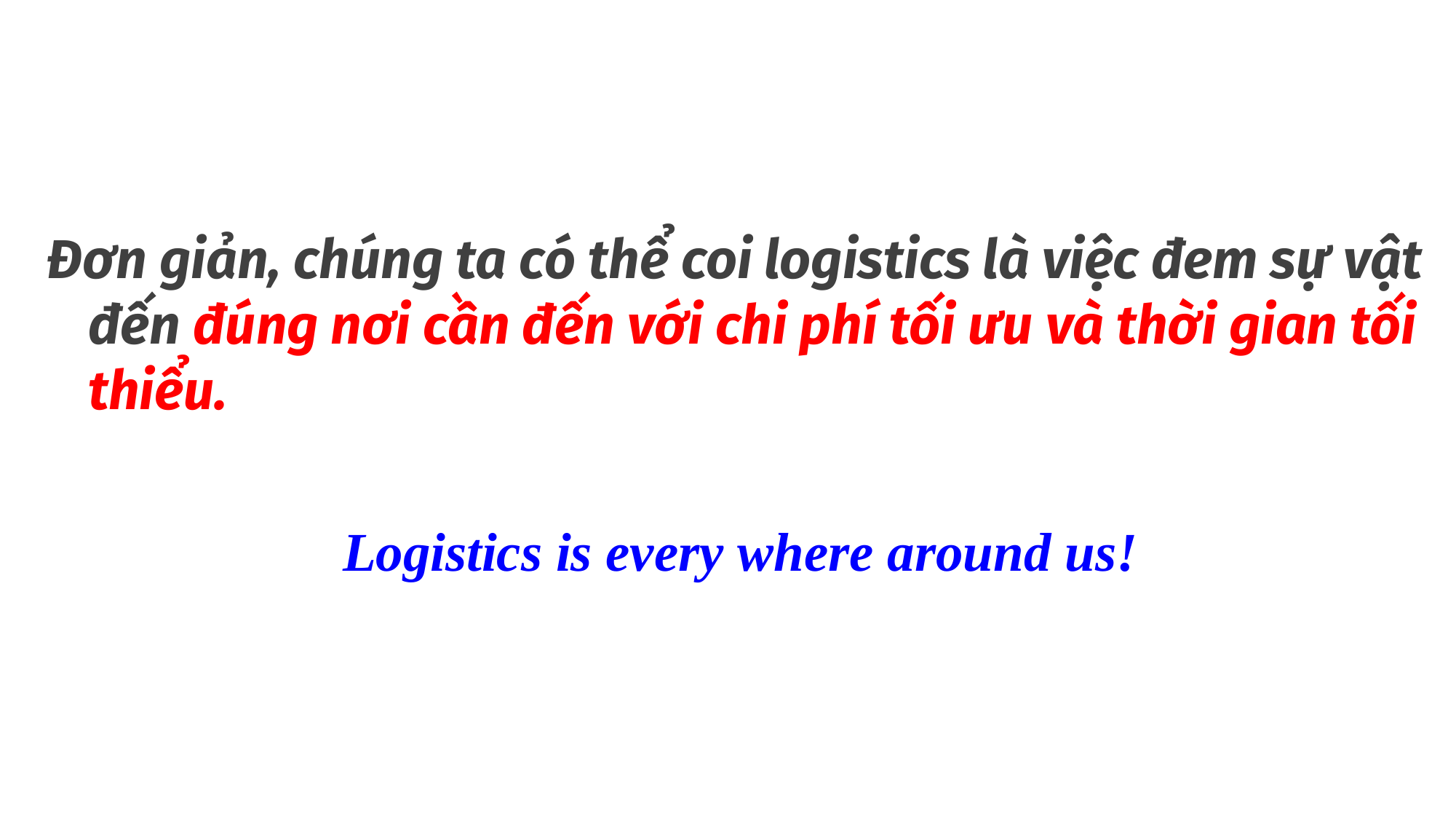

Đơn giản, chúng ta có thể coi logistics là việc đem sự vật đến đúng nơi cần đến với chi phí tối ưu và thời gian tối thiểu.

Logistics is every where around us!